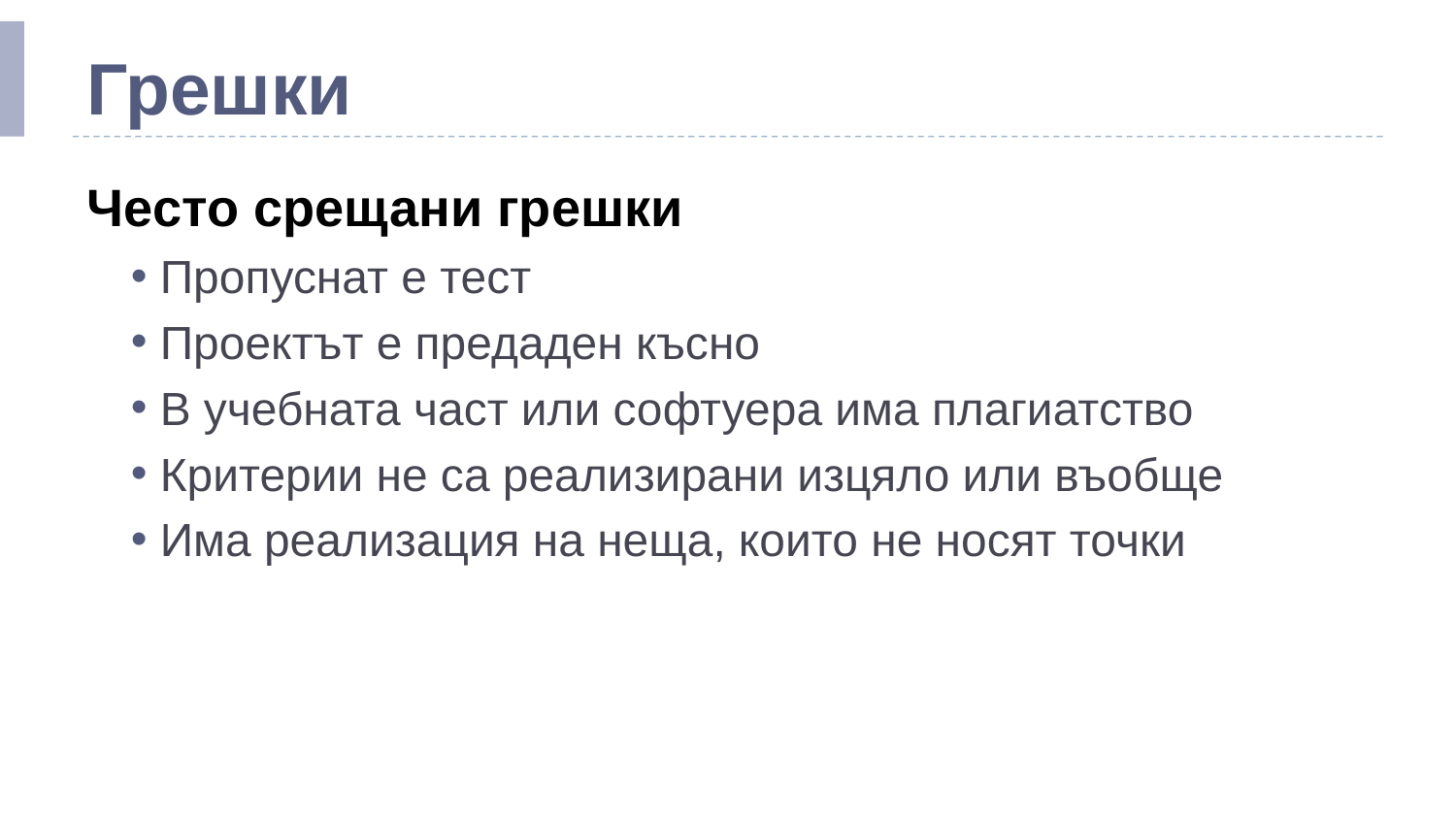

# Грешки
Често срещани грешки
Пропуснат е тест
Проектът е предаден късно
В учебната част или софтуера има плагиатство
Критерии не са реализирани изцяло или въобще
Има реализация на неща, които не носят точки